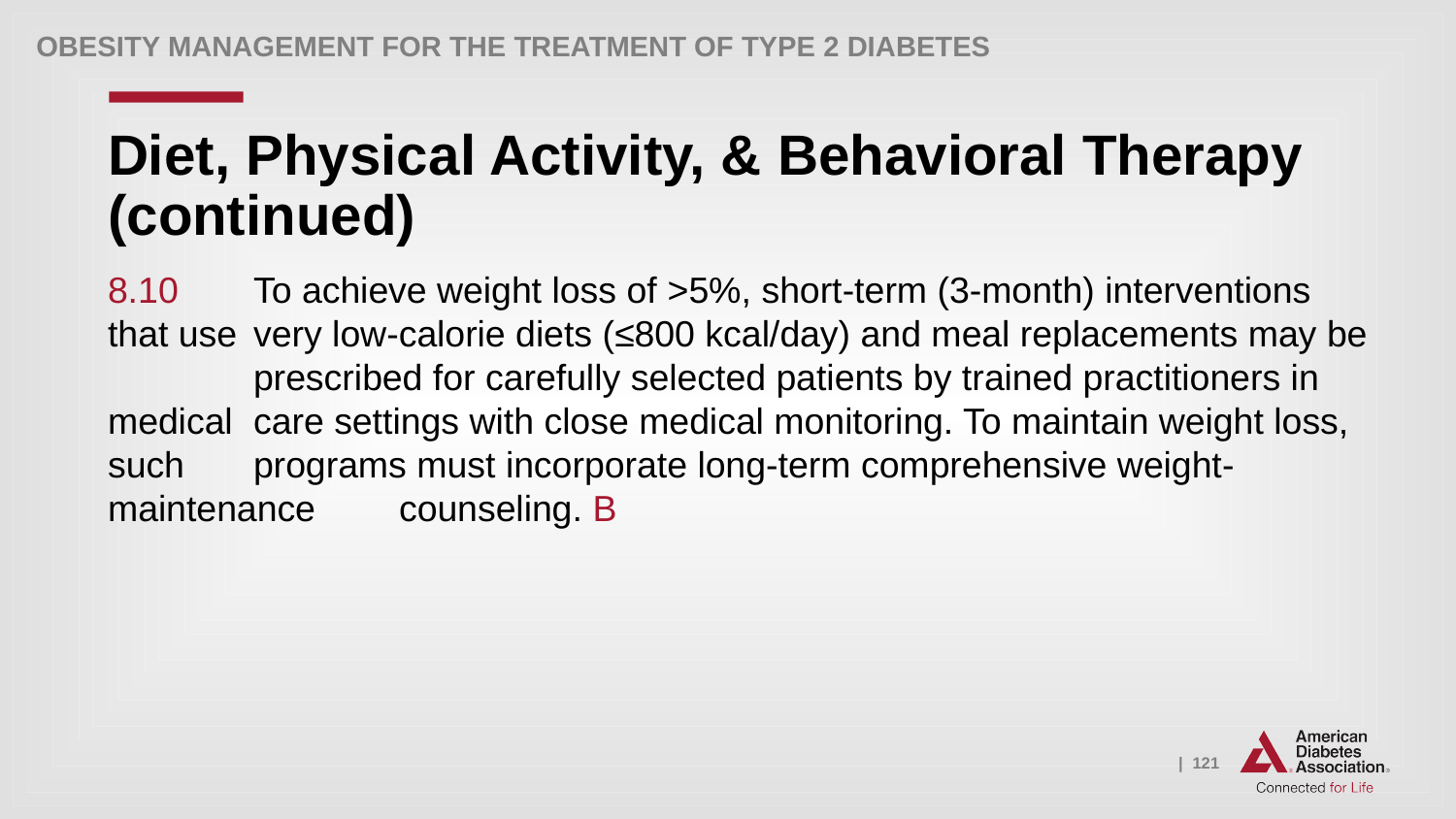

Obesity Management for the Treatment of Type 2 Diabetes
# Diet, Physical Activity, & Behavioral Therapy (continued)
8.10 	To achieve weight loss of >5%, short-term (3-month) interventions that use 	very low-calorie diets (≤800 kcal/day) and meal replacements may be 	prescribed for carefully selected patients by trained practitioners in medical 	care settings with close medical monitoring. To maintain weight loss, such  	programs must incorporate long-term comprehensive weight-maintenance 	counseling. B